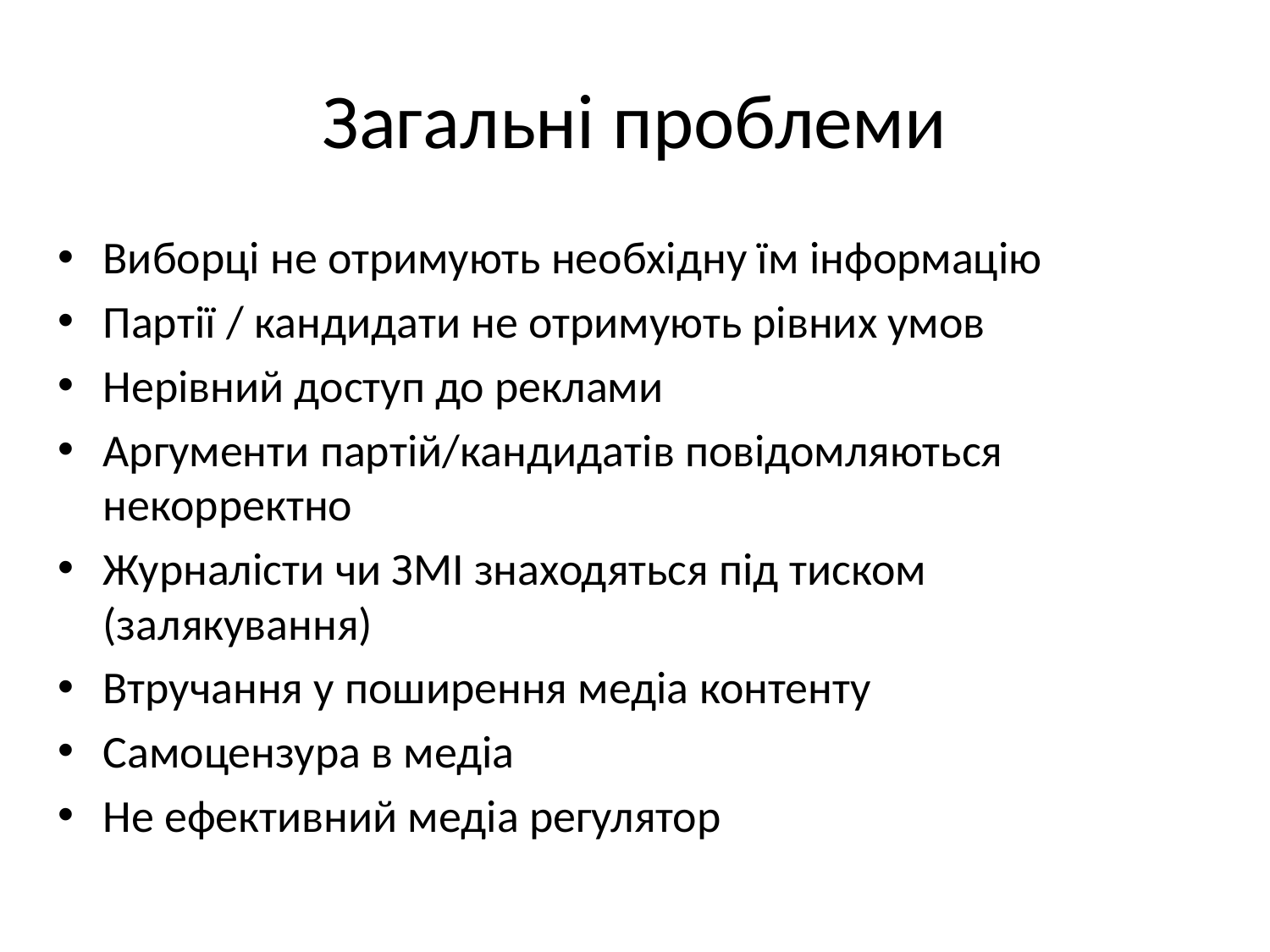

# Загальні проблеми
Виборці не отримують необхідну їм інформацію
Партії / кандидати не отримують рівних умов
Нерівний доступ до реклами
Аргументи партій/кандидатів повідомляються некорректно
Журналісти чи ЗМІ знаходяться під тиском (залякування)
Втручання у поширення медіа контенту
Самоцензура в медіа
Не ефективний медіа регулятор